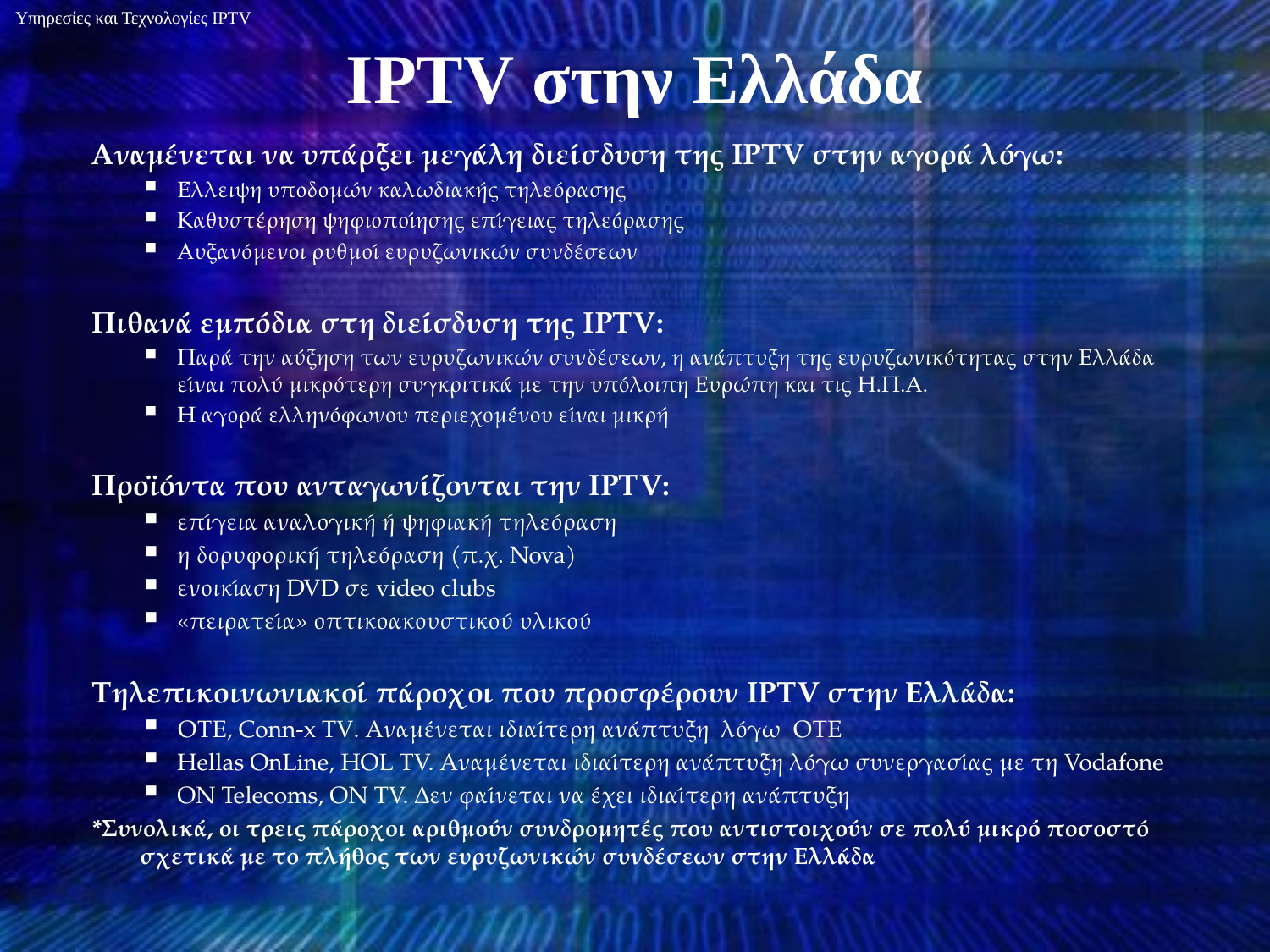

Υπηρεσίες και Τεχνολογίες IPTV
# IPTV στην Ελλάδα
Αναμένεται να υπάρξει μεγάλη διείσδυση της IPTV στην αγορά λόγω:
Έλλειψη υποδομών καλωδιακής τηλεόρασης
Καθυστέρηση ψηφιοποίησης επίγειας τηλεόρασης
Αυξανόμενοι ρυθμοί ευρυζωνικών συνδέσεων

Πιθανά εμπόδια στη διείσδυση της IPTV:
Παρά την αύξηση των ευρυζωνικών συνδέσεων, η ανάπτυξη της ευρυζωνικότητας στην Ελλάδα είναι πολύ μικρότερη συγκριτικά με την υπόλοιπη Ευρώπη και τις Η.Π.Α.
Η αγορά ελληνόφωνου περιεχομένου είναι μικρή

Προϊόντα που ανταγωνίζονται την IPTV:
επίγεια αναλογική ή ψηφιακή τηλεόραση
η δορυφορική τηλεόραση (π.χ. Nova)
ενοικίαση DVD σε video clubs
«πειρατεία» οπτικοακουστικού υλικού

Τηλεπικοινωνιακοί πάροχοι που προσφέρουν IPTV στην Ελλάδα:
ΟΤΕ, Conn-x TV. Αναμένεται ιδιαίτερη ανάπτυξη  λόγω  ΟΤΕ
Hellas OnLine, HOL TV. Αναμένεται ιδιαίτερη ανάπτυξη λόγω συνεργασίας με τη Vodafone
ON Telecoms, ON TV. Δεν φαίνεται να έχει ιδιαίτερη ανάπτυξη
*Συνολικά, οι τρεις πάροχοι αριθμούν συνδρομητές που αντιστοιχούν σε πολύ μικρό ποσοστό σχετικά με το πλήθος των ευρυζωνικών συνδέσεων στην Ελλάδα